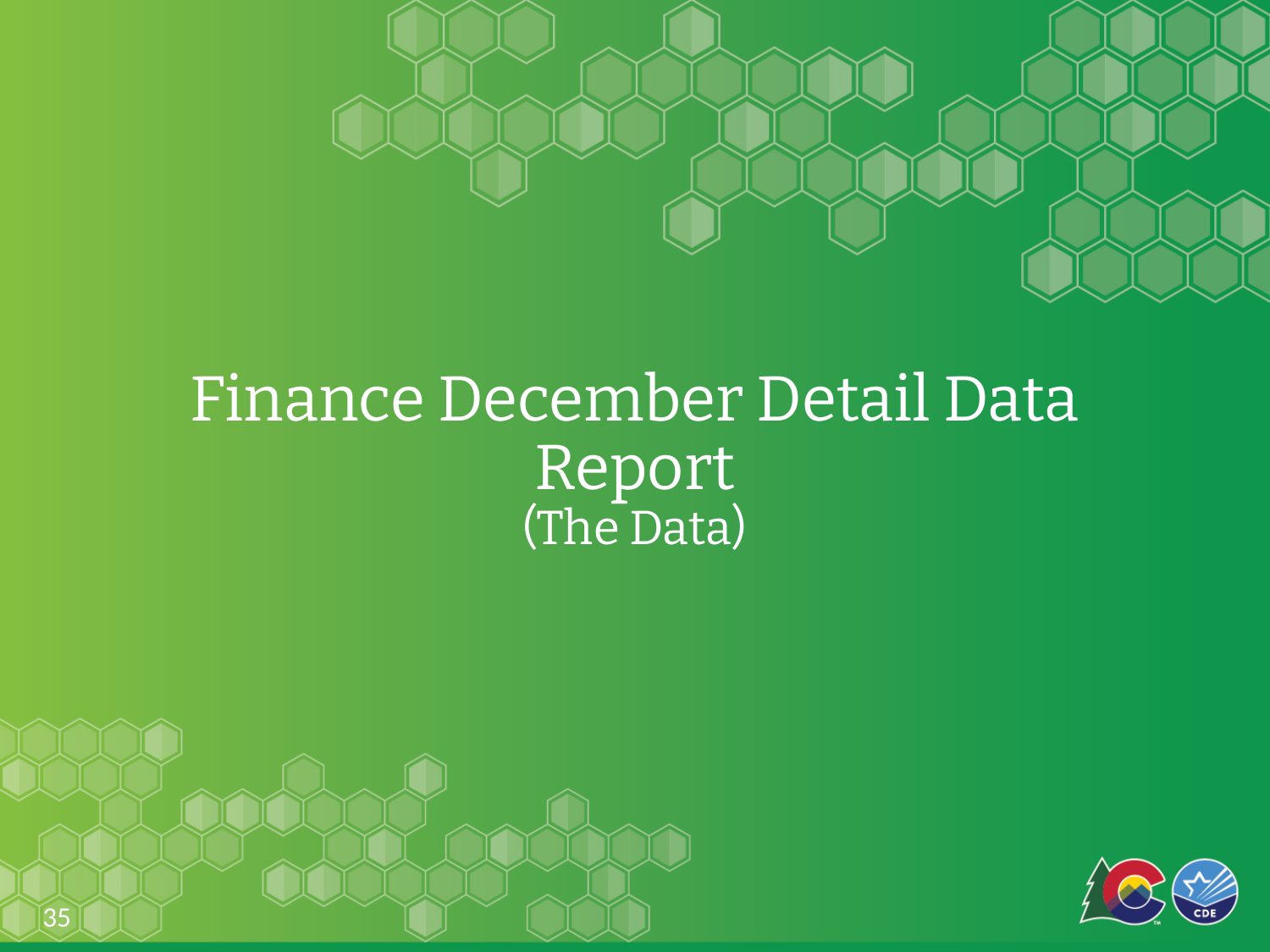

# Finance December Detail Data Report
(The Data)

35